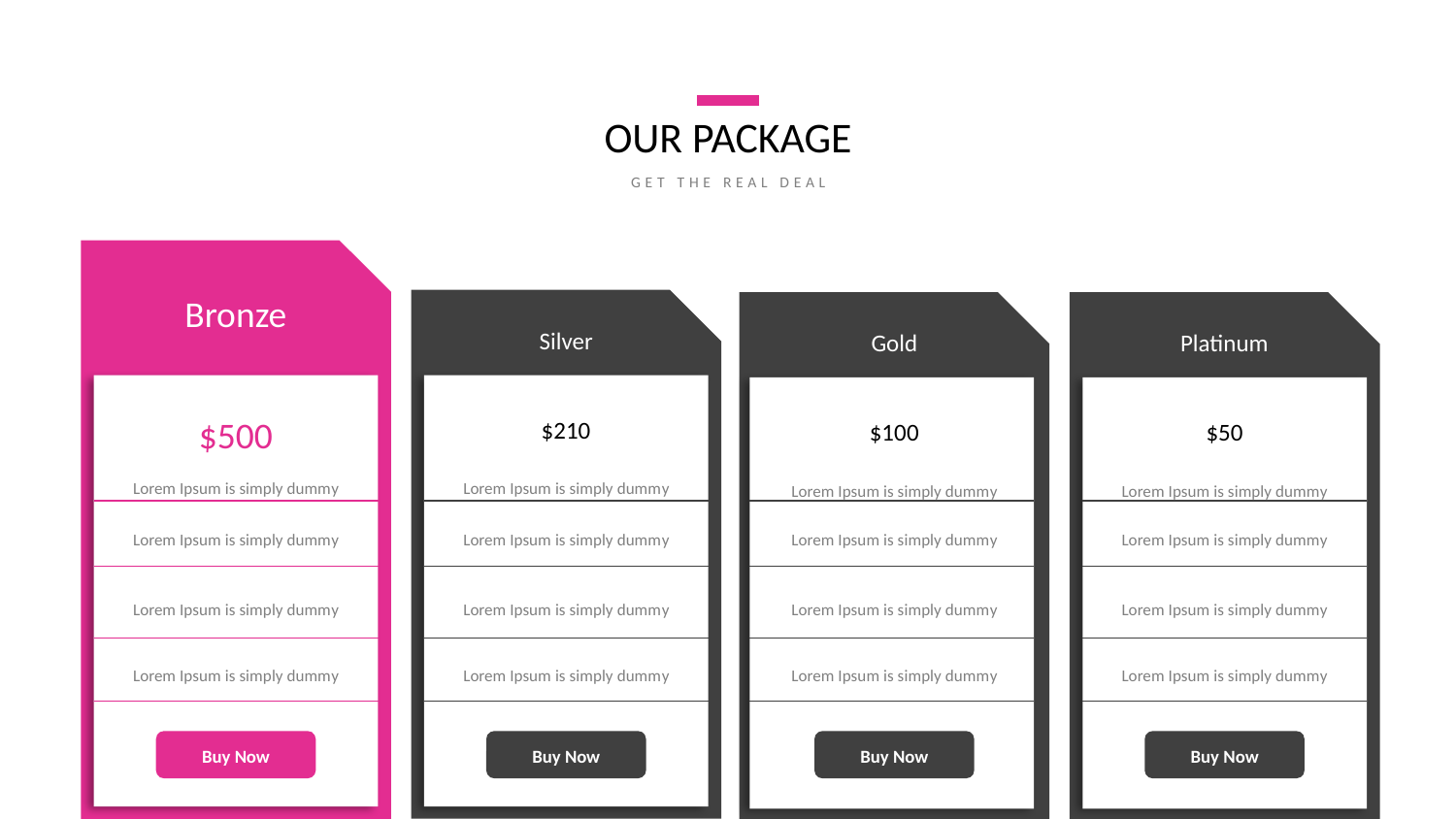

OUR PACKAGE
GET THE REAL DEAL

Bronze

Silver
Gold
Platinum
$500
$210
$100
$50
Lorem Ipsum is simply dummy
Lorem Ipsum is simply dummy
Lorem Ipsum is simply dummy
Lorem Ipsum is simply dummy
Lorem Ipsum is simply dummy
Lorem Ipsum is simply dummy
Lorem Ipsum is simply dummy
Lorem Ipsum is simply dummy
Lorem Ipsum is simply dummy
Lorem Ipsum is simply dummy
Lorem Ipsum is simply dummy
Lorem Ipsum is simply dummy
Lorem Ipsum is simply dummy
Lorem Ipsum is simply dummy
Lorem Ipsum is simply dummy
Lorem Ipsum is simply dummy

Buy Now

Buy Now

Buy Now

Buy Now